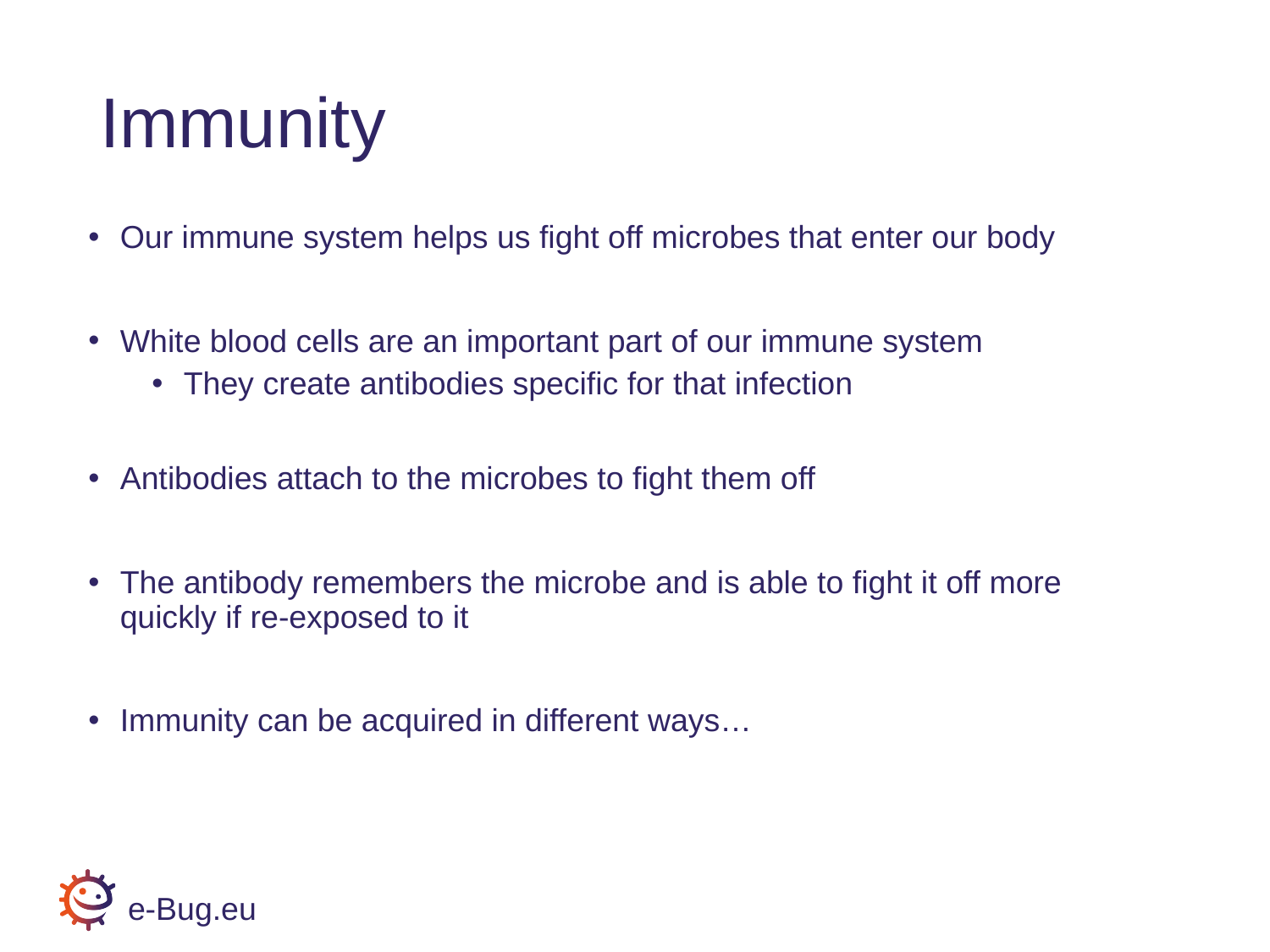

# Immunity
Our immune system helps us fight off microbes that enter our body

White blood cells are an important part of our immune system
They create antibodies specific for that infection

Antibodies attach to the microbes to fight them off

The antibody remembers the microbe and is able to fight it off more quickly if re-exposed to it

Immunity can be acquired in different ways…
e-Bug.eu